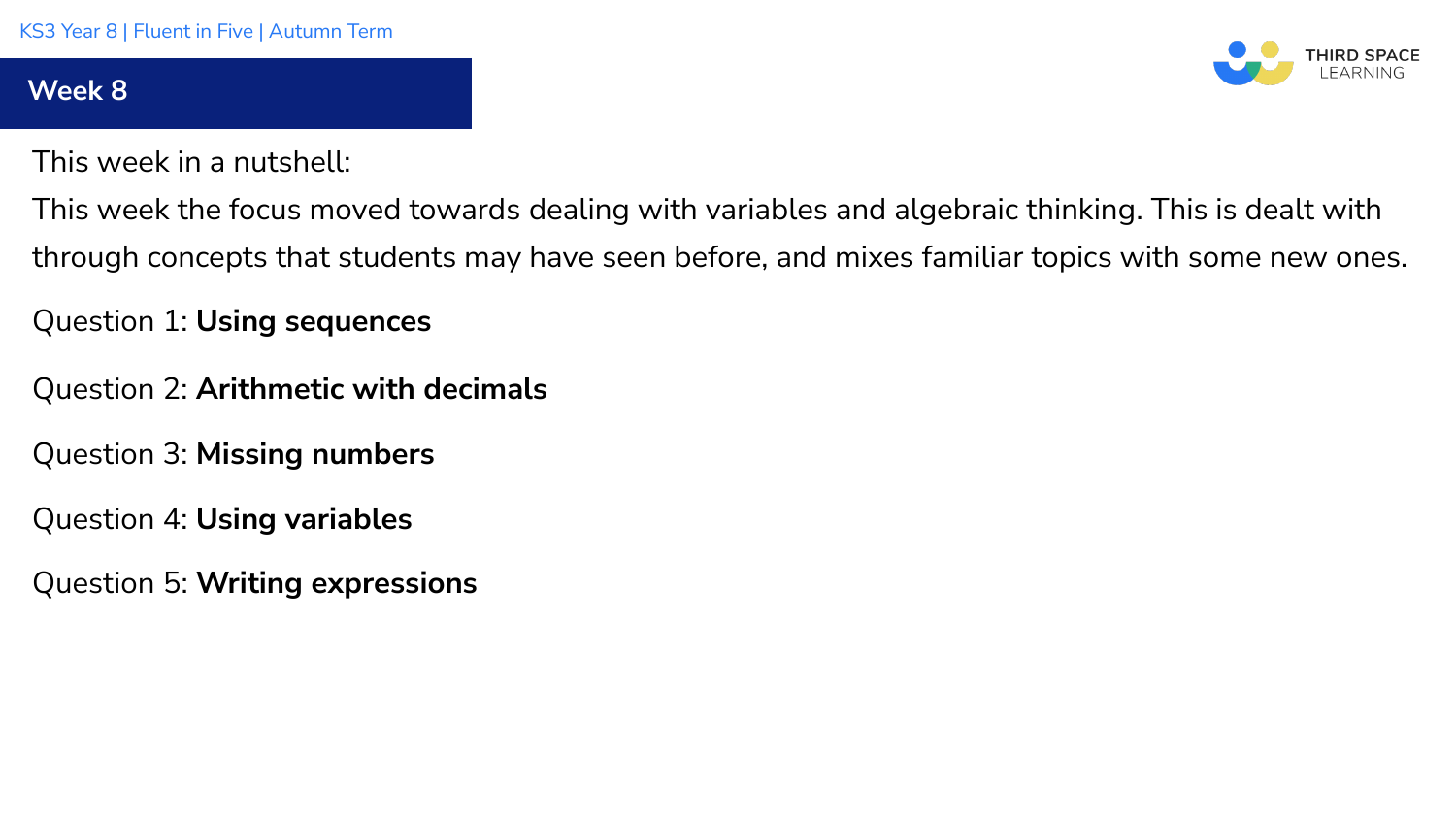

Week 8
| This week in a nutshell: This week the focus moved towards dealing with variables and algebraic thinking. This is dealt with through concepts that students may have seen before, and mixes familiar topics with some new ones. |
| --- |
| Question 1: Using sequences |
| Question 2: Arithmetic with decimals |
| Question 3: Missing numbers |
| Question 4: Using variables |
| Question 5: Writing expressions |